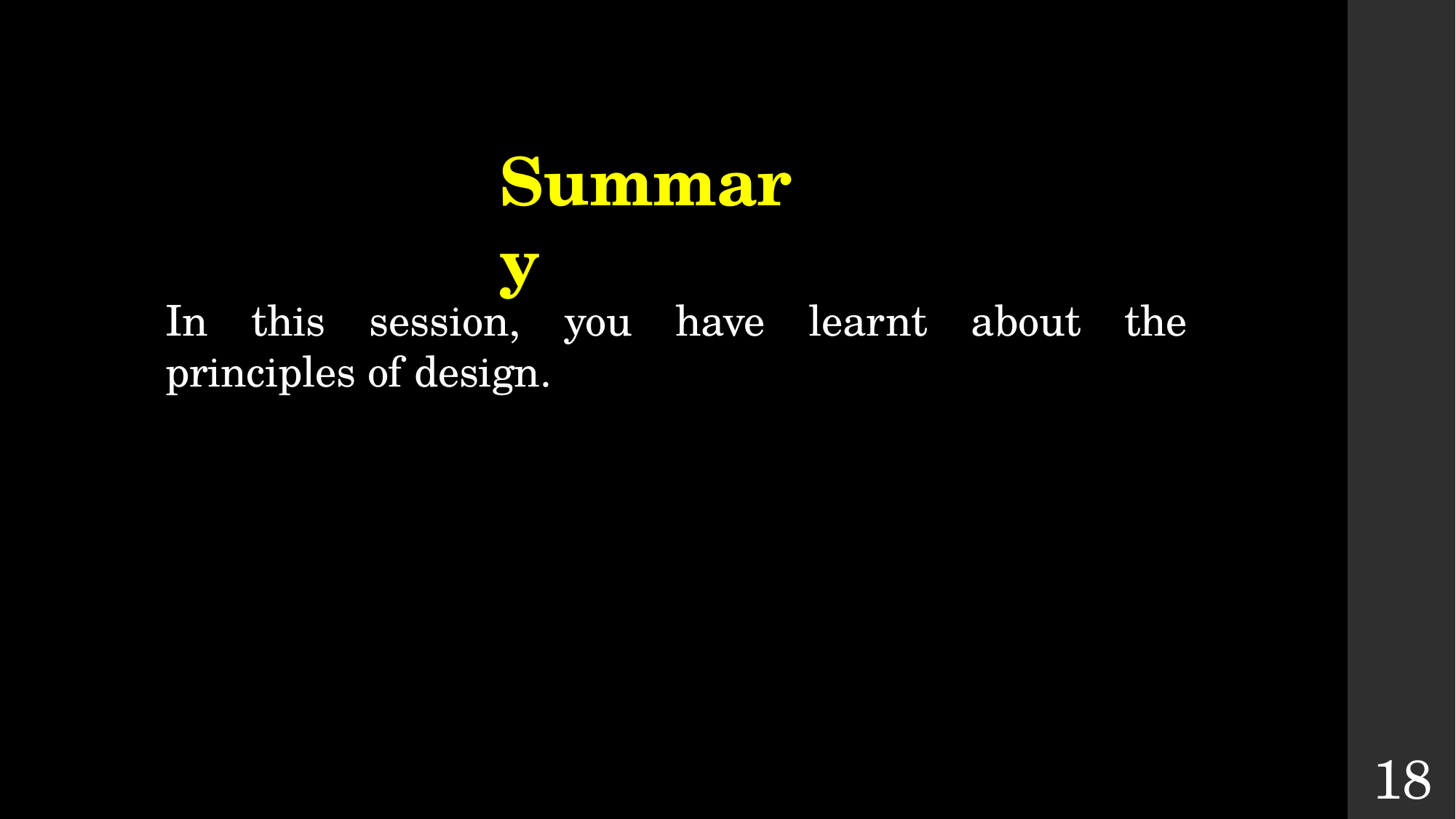

Summary
In   this   session,   you   have   learnt   about   the principles of design.
18